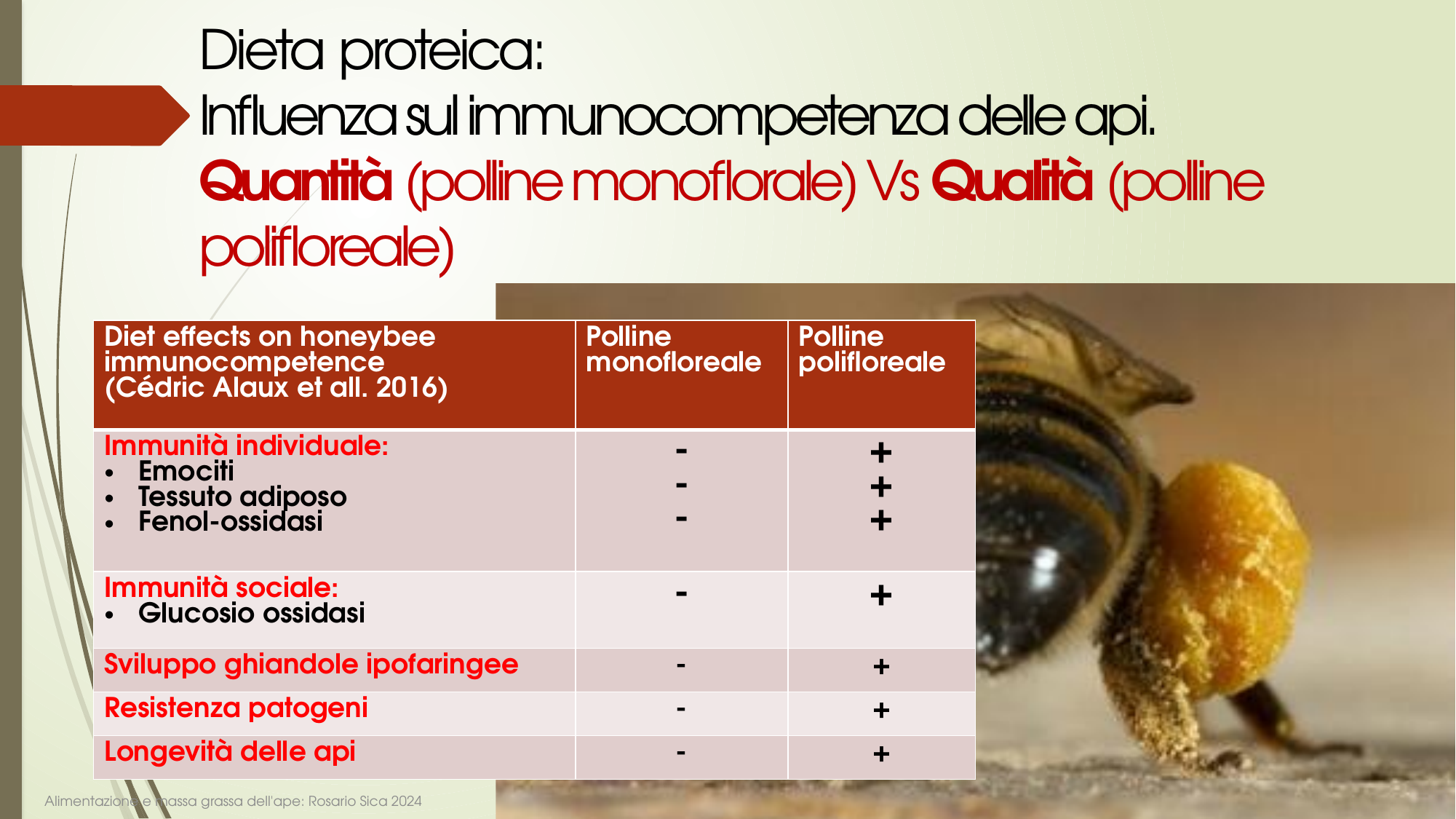

# Dieta proteica: Influenza sul immunocompetenza delle api. Quantità (polline monoflorale) Vs Qualità (polline polifloreale)

| Diet effects on honeybee immunocompetence (Cédric Alaux et all. 2016) | Polline monofloreale | Polline polifloreale |
| --- | --- | --- |
| Immunità individuale: Emociti Tessuto adiposo Fenol-ossidasi | - - - | + + + |
| Immunità sociale: Glucosio ossidasi | - | + |
| Sviluppo ghiandole ipofaringee | - | + |
| Resistenza patogeni | - | + |
| Longevità delle api | - | + |
Alimentazione e massa grassa dell'ape: Rosario Sica 2024